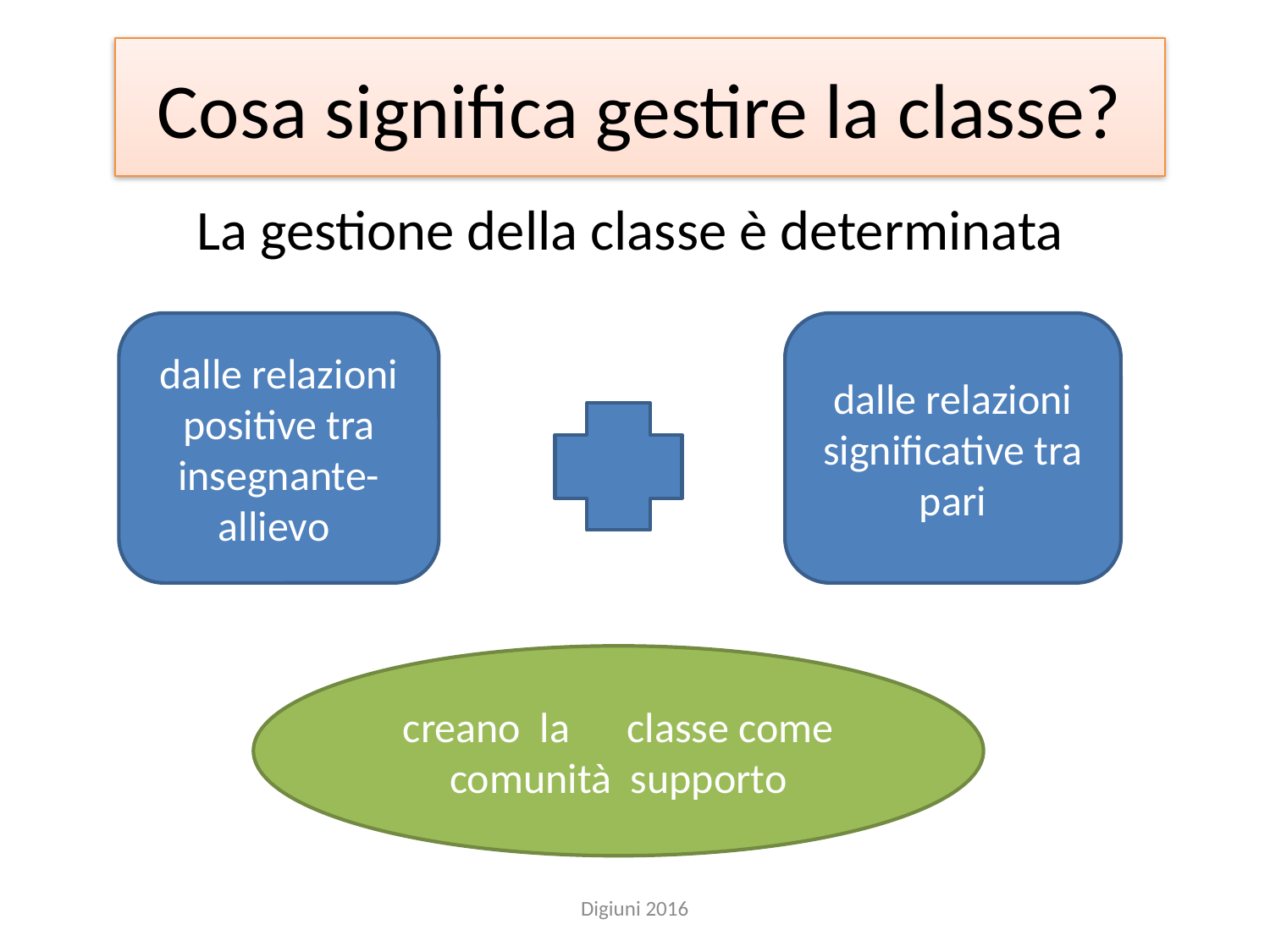

# Cosa significa gestire la classe?
La gestione della classe è determinata
dalle relazioni positive tra insegnante-allievo
dalle relazioni significative tra pari

creano  la      classe come comunità  supporto
Digiuni 2016